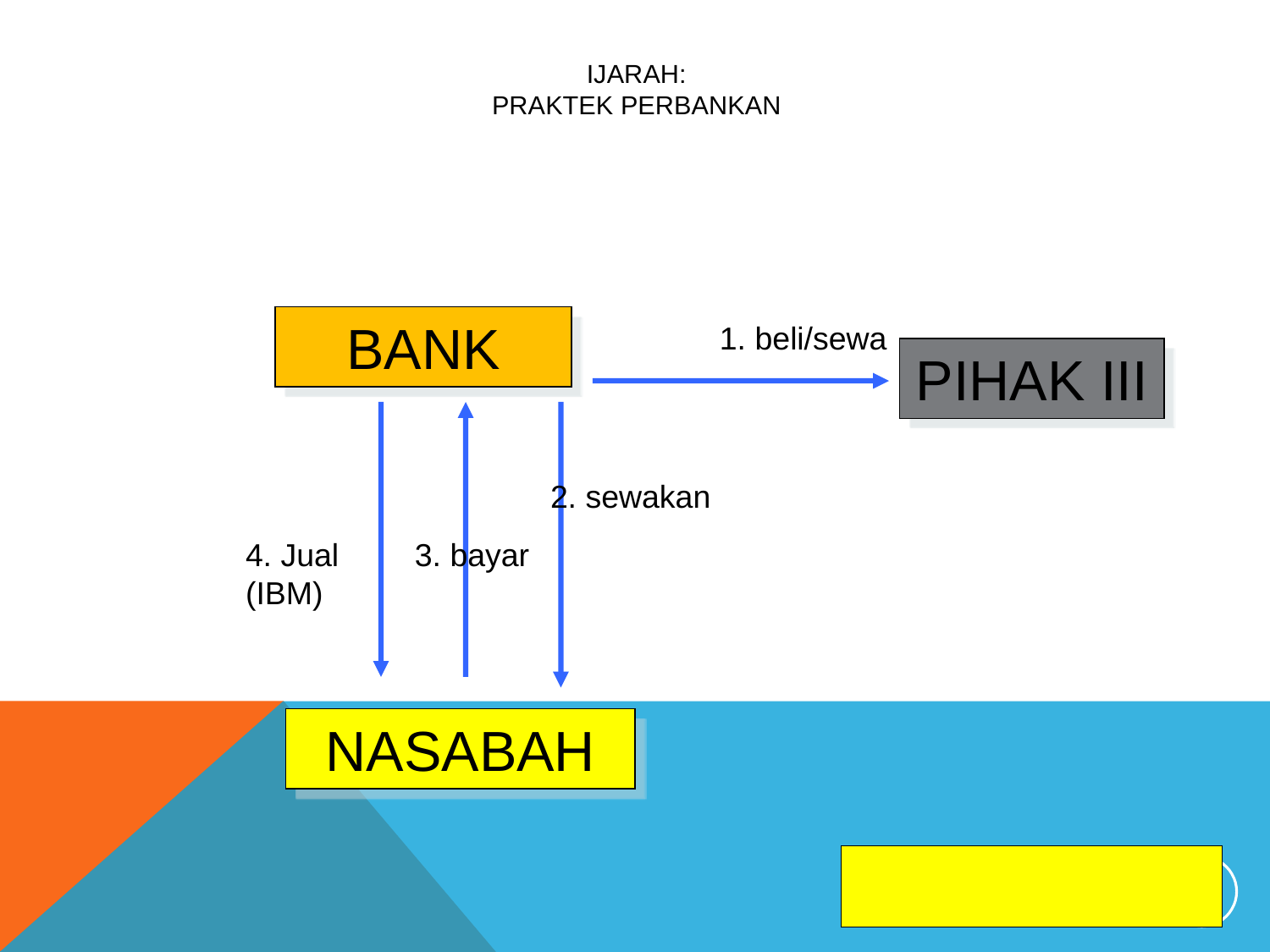

# IJARAH: Praktek Perbankan
BANK
1. beli/sewa
PIHAK III

2. sewakan
4. Jual
(IBM)
3. bayar
NASABAH

24